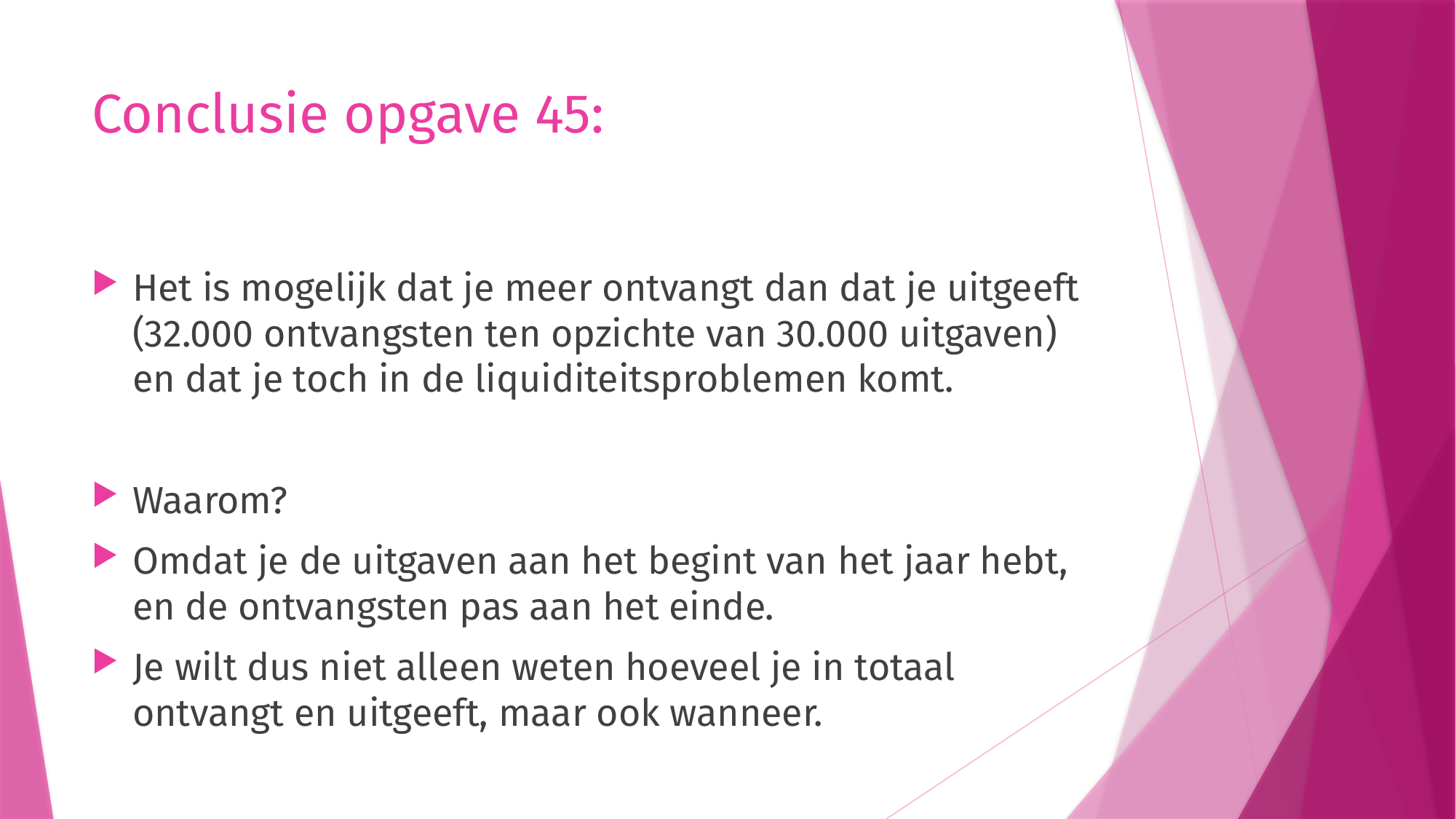

# Conclusie opgave 45:
Het is mogelijk dat je meer ontvangt dan dat je uitgeeft (32.000 ontvangsten ten opzichte van 30.000 uitgaven) en dat je toch in de liquiditeitsproblemen komt.

Waarom?
Omdat je de uitgaven aan het begint van het jaar hebt, en de ontvangsten pas aan het einde.
Je wilt dus niet alleen weten hoeveel je in totaal ontvangt en uitgeeft, maar ook wanneer.